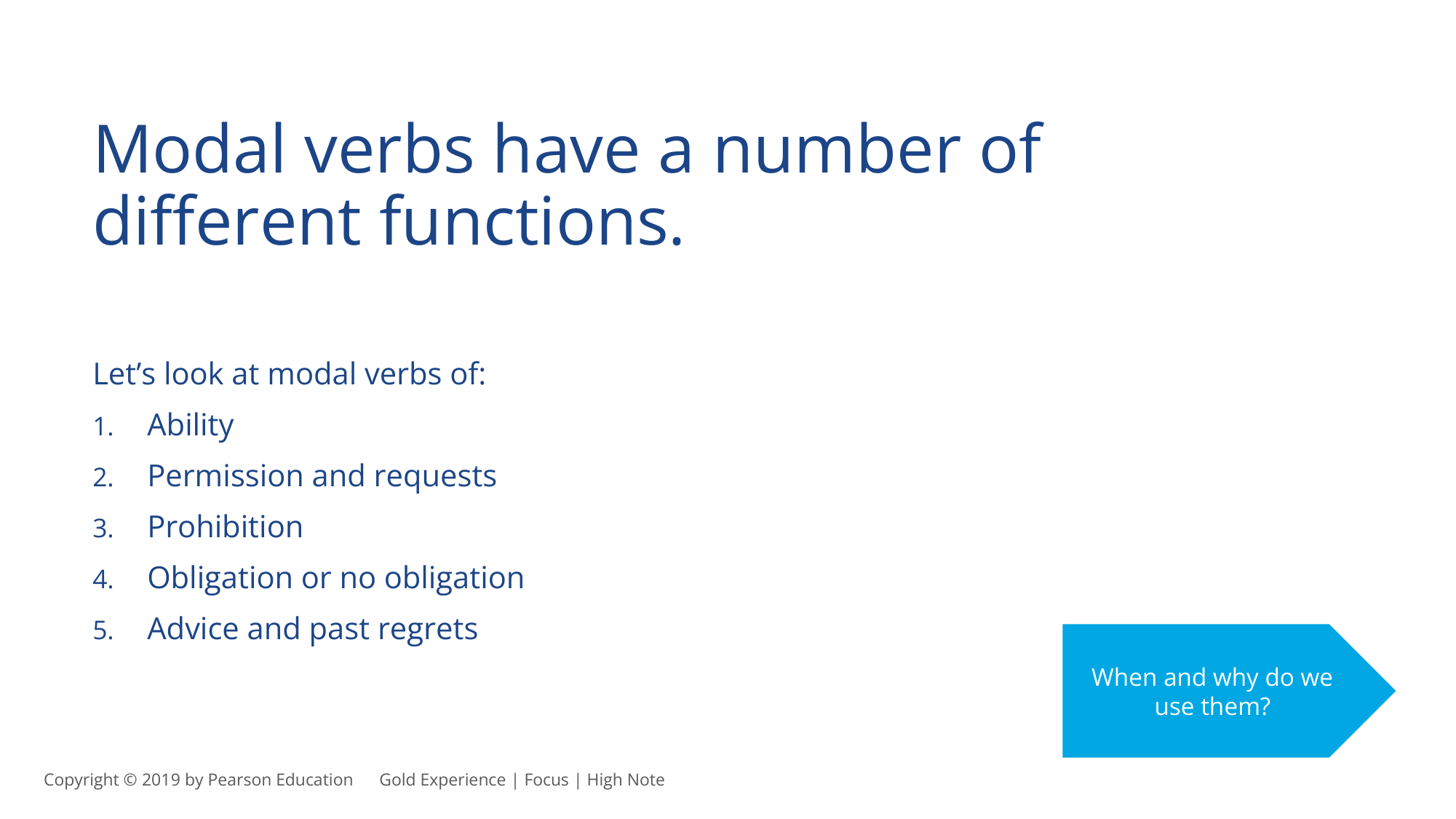

Modal verbs have a number of
different functions.
Let’s look at modal verbs of:
Ability
Permission and requests
Prohibition
Obligation or no obligation
Advice and past regrets

When and why do we use them?
Copyright © 2019 by Pearson Education      Gold Experience | Focus | High Note